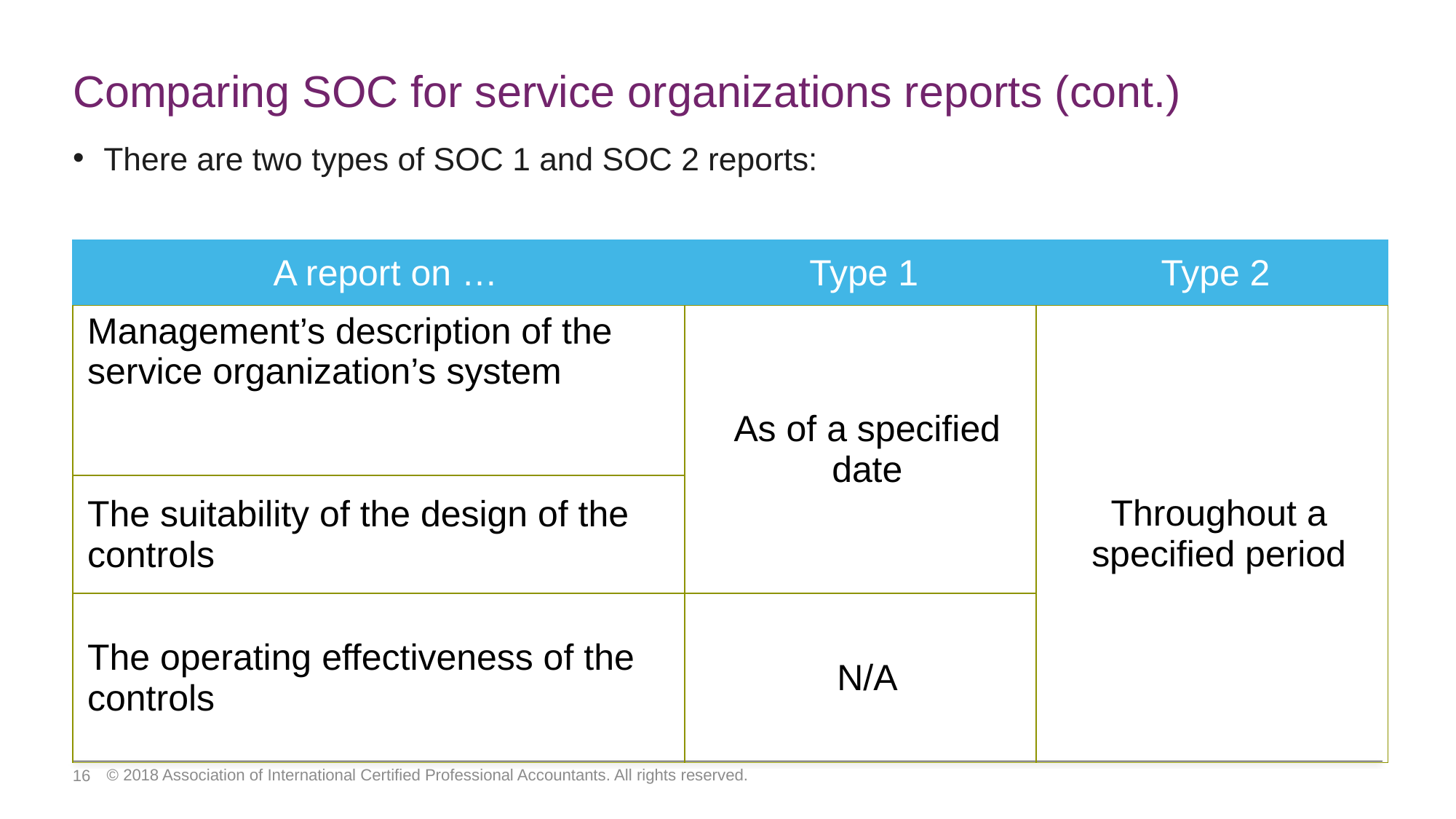

# Comparing SOC for service organizations reports (cont.)
There are two types of SOC 1 and SOC 2 reports:
| A report on … | Type 1 | Type 2 |
| --- | --- | --- |
| Management’s description of the service organization’s system | As of a specified date | Throughout a specified period |
| The suitability of the design of the controls |  |  |
| The operating effectiveness of the controls | N/A |  |
© 2018 Association of International Certified Professional Accountants. All rights reserved.
16